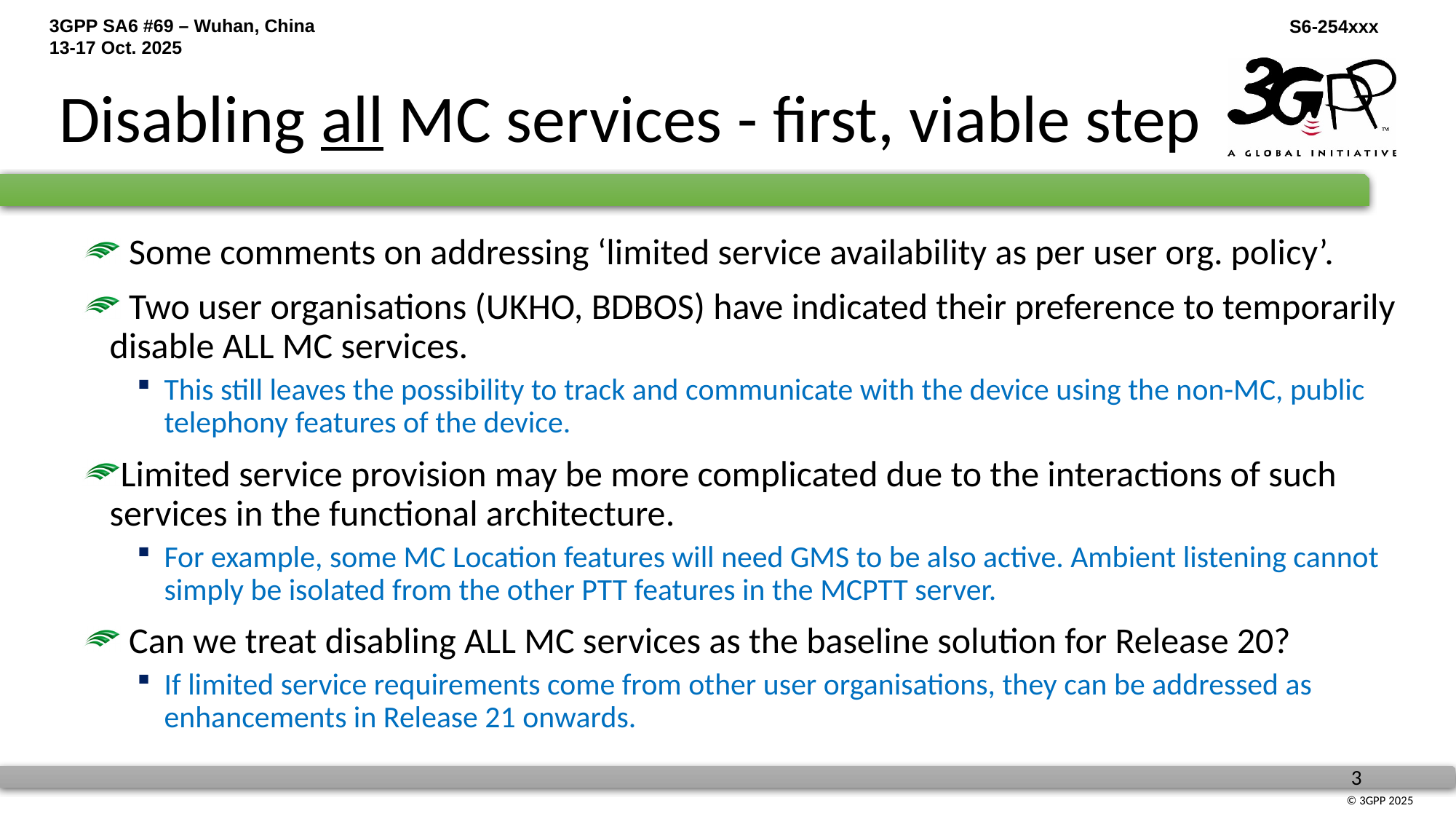

# Disabling all MC services - first, viable step
 Some comments on addressing ‘limited service availability as per user org. policy’.
 Two user organisations (UKHO, BDBOS) have indicated their preference to temporarily disable ALL MC services.
This still leaves the possibility to track and communicate with the device using the non-MC, public telephony features of the device.
Limited service provision may be more complicated due to the interactions of such services in the functional architecture.
For example, some MC Location features will need GMS to be also active. Ambient listening cannot simply be isolated from the other PTT features in the MCPTT server.
 Can we treat disabling ALL MC services as the baseline solution for Release 20?
If limited service requirements come from other user organisations, they can be addressed as enhancements in Release 21 onwards.